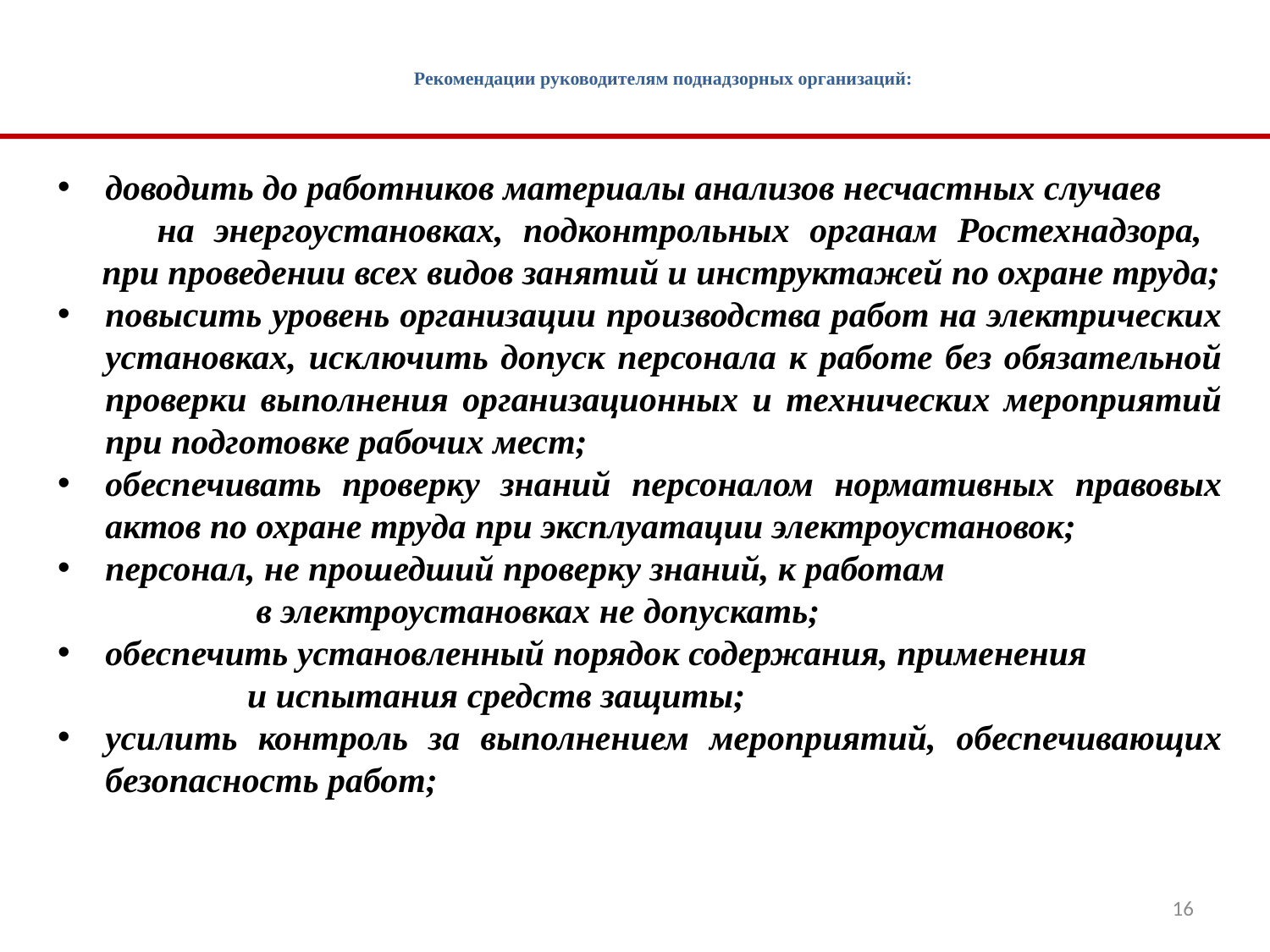

# Рекомендации руководителям поднадзорных организаций:

доводить до работников материалы анализов несчастных случаев
     на энергоустановках, подконтрольных органам Ростехнадзора,
     при проведении всех видов занятий и инструктажей по охране труда;
повысить уровень организации производства работ на электрических установках, исключить допуск персонала к работе без обязательной проверки выполнения организационных и технических мероприятий при подготовке рабочих мест;
обеспечивать проверку знаний персоналом нормативных правовых актов по охране труда при эксплуатации электроустановок;
персонал, не прошедший проверку знаний, к работам                                                 в электроустановках не допускать;
обеспечить установленный порядок содержания, применения                                и испытания средств защиты;
усилить контроль за выполнением мероприятий, обеспечивающих безопасность работ;

16